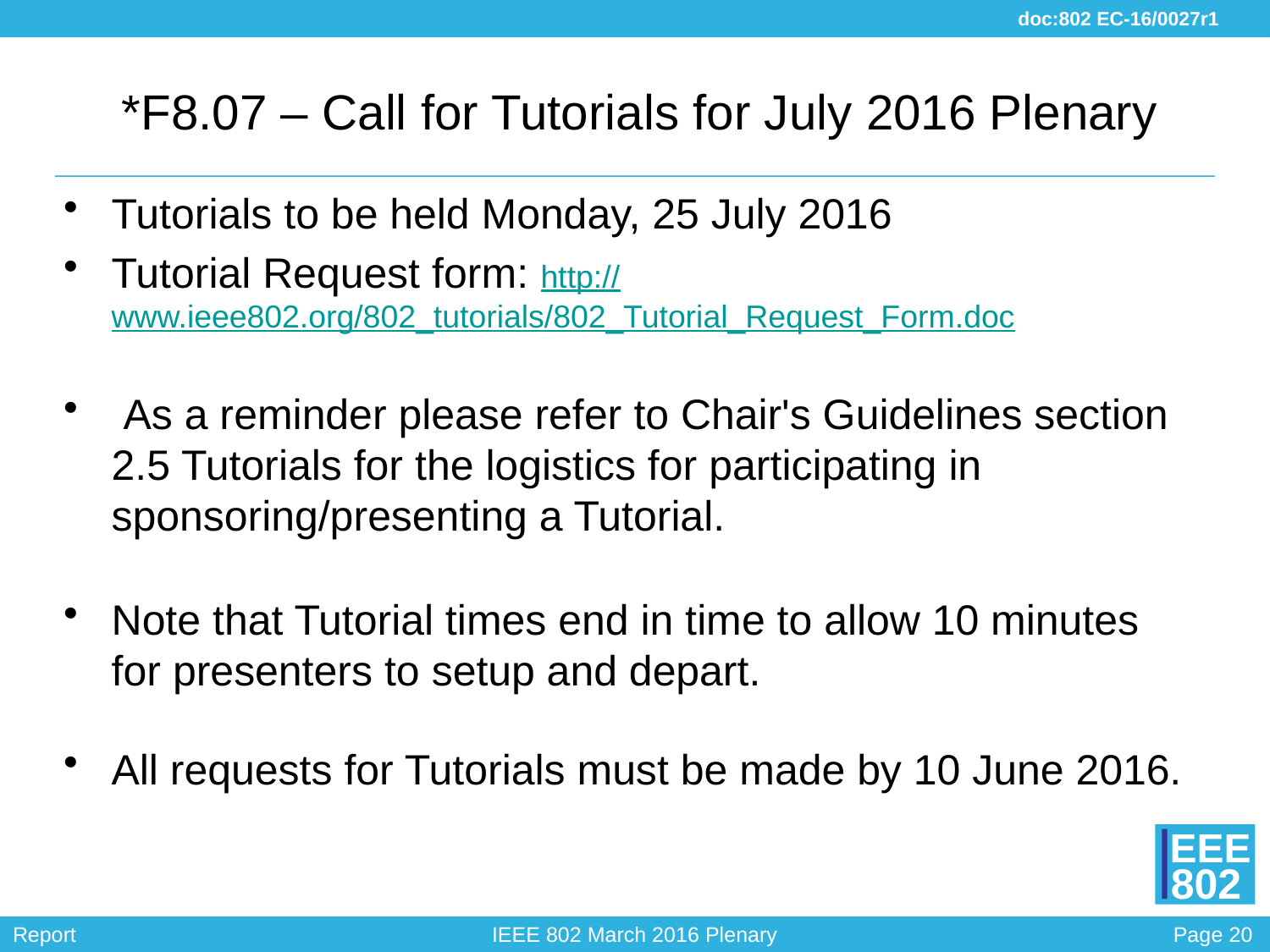

# *F8.07 – Call for Tutorials for July 2016 Plenary
Tutorials to be held Monday, 25 July 2016
Tutorial Request form: http://www.ieee802.org/802_tutorials/802_Tutorial_Request_Form.doc

 As a reminder please refer to Chair's Guidelines section 2.5 Tutorials for the logistics for participating in sponsoring/presenting a Tutorial.

Note that Tutorial times end in time to allow 10 minutes for presenters to setup and depart.

All requests for Tutorials must be made by 10 June 2016.